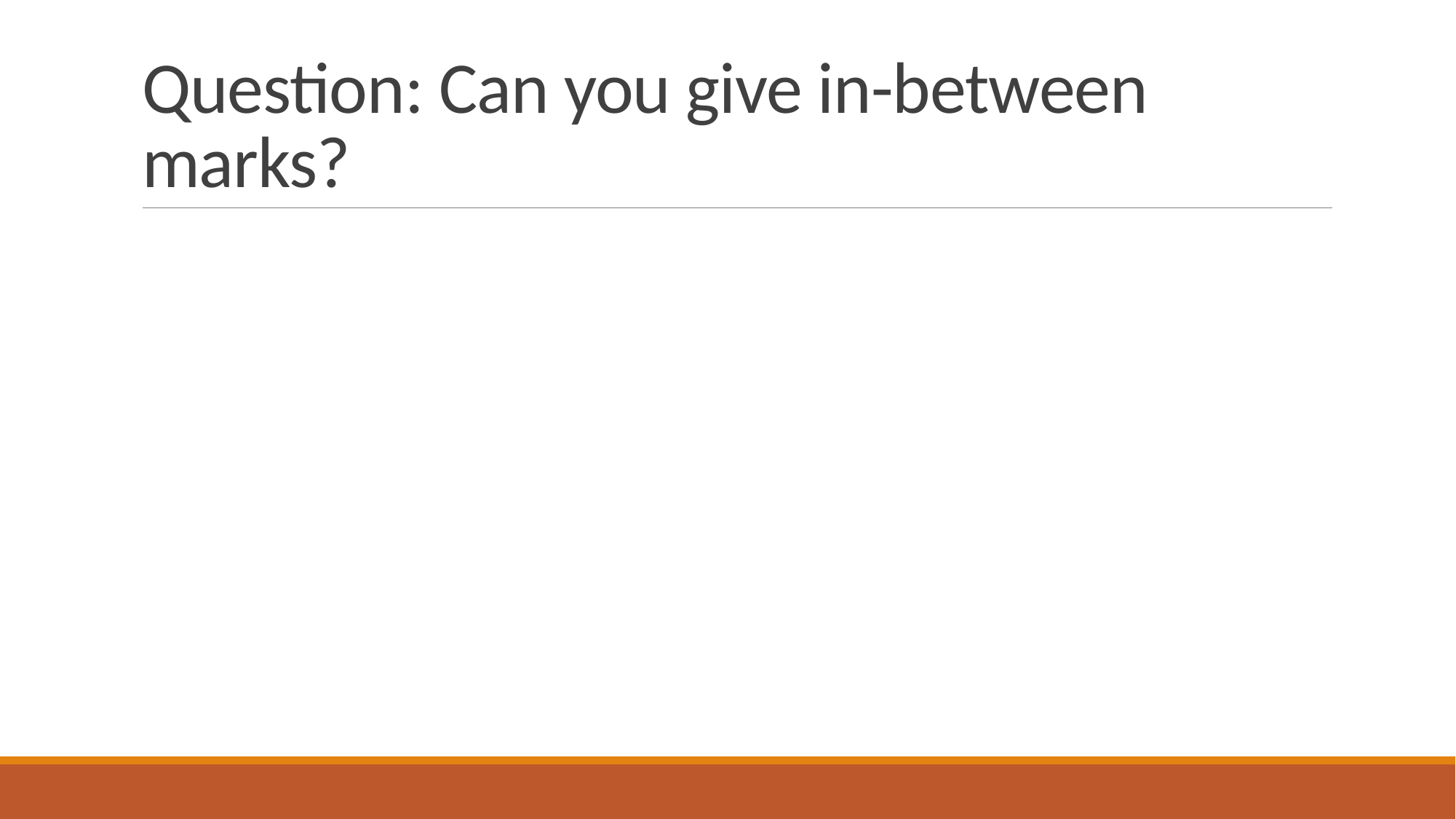

# Question: Can you give in-between marks?